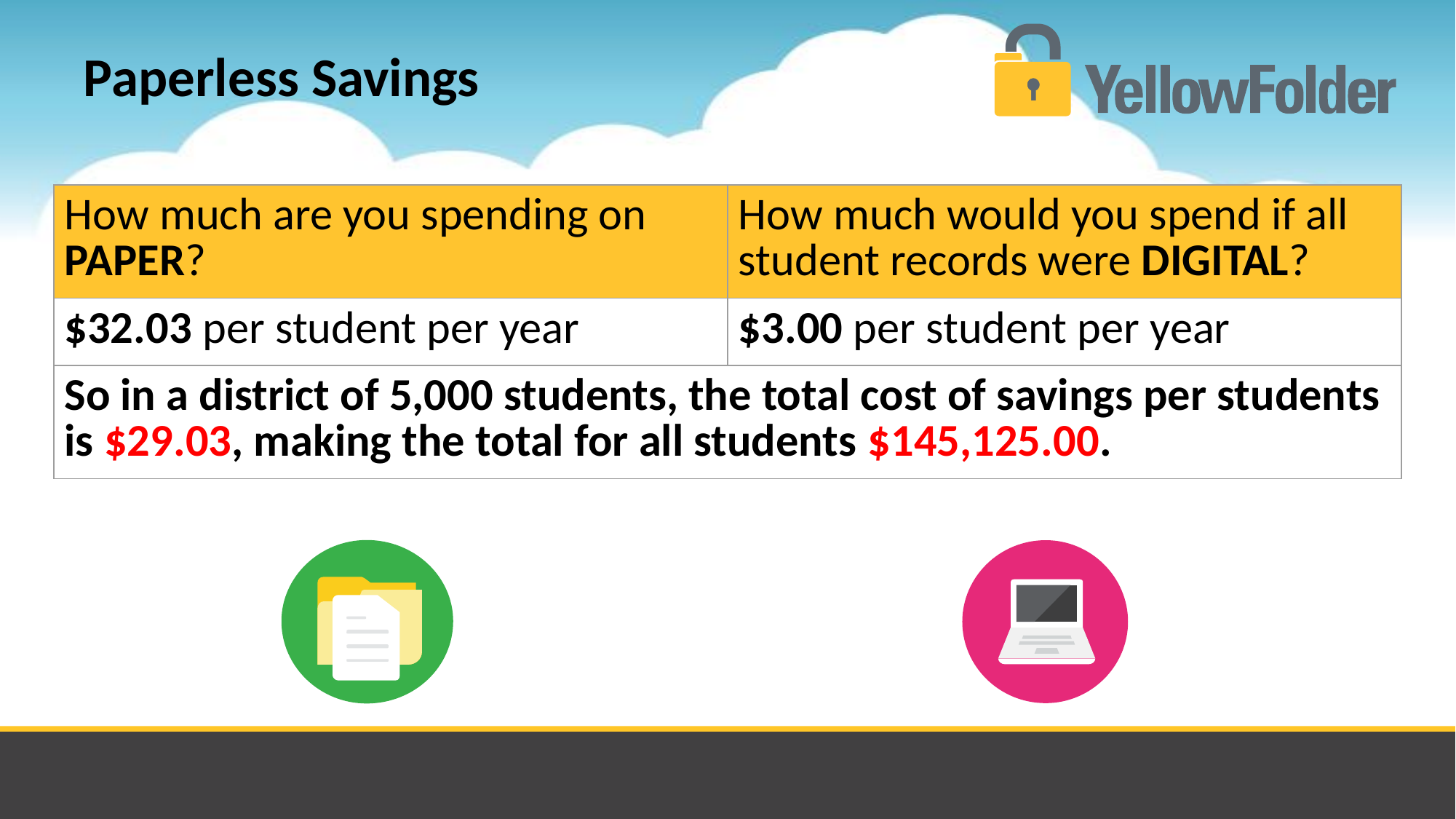

# Paperless Savings
| How much are you spending on PAPER? | How much would you spend if all student records were DIGITAL? |
| --- | --- |
| $32.03 per student per year | $3.00 per student per year |
| So in a district of 5,000 students, the total cost of savings per students is $29.03, making the total for all students $145,125.00. |  |